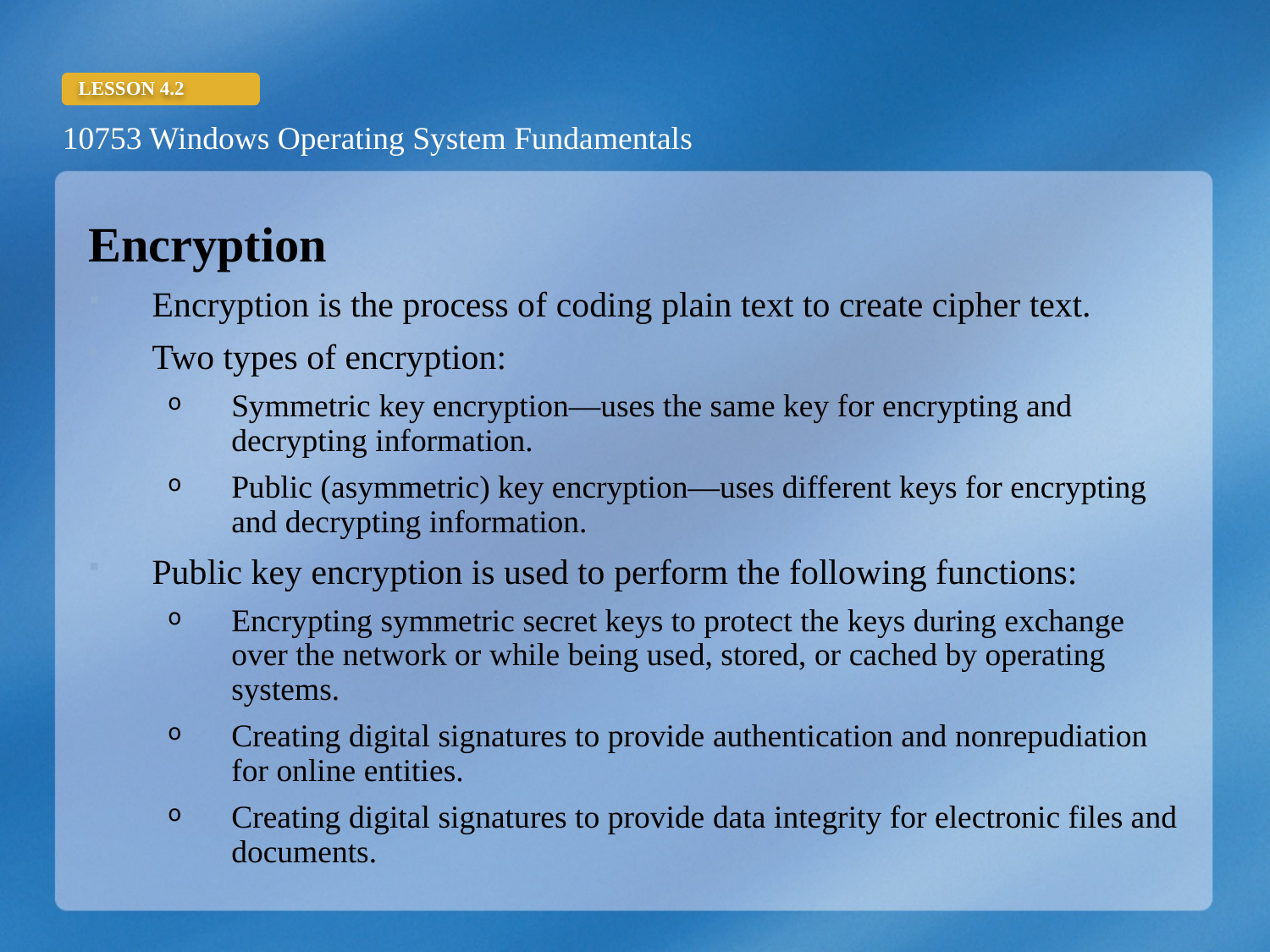

Encryption
Encryption is the process of coding plain text to create cipher text.
Two types of encryption:
Symmetric key encryption—uses the same key for encrypting and decrypting information.
Public (asymmetric) key encryption—uses different keys for encrypting and decrypting information.
Public key encryption is used to perform the following functions:
Encrypting symmetric secret keys to protect the keys during exchange over the network or while being used, stored, or cached by operating systems.
Creating digital signatures to provide authentication and nonrepudiation for online entities.
Creating digital signatures to provide data integrity for electronic files and documents.